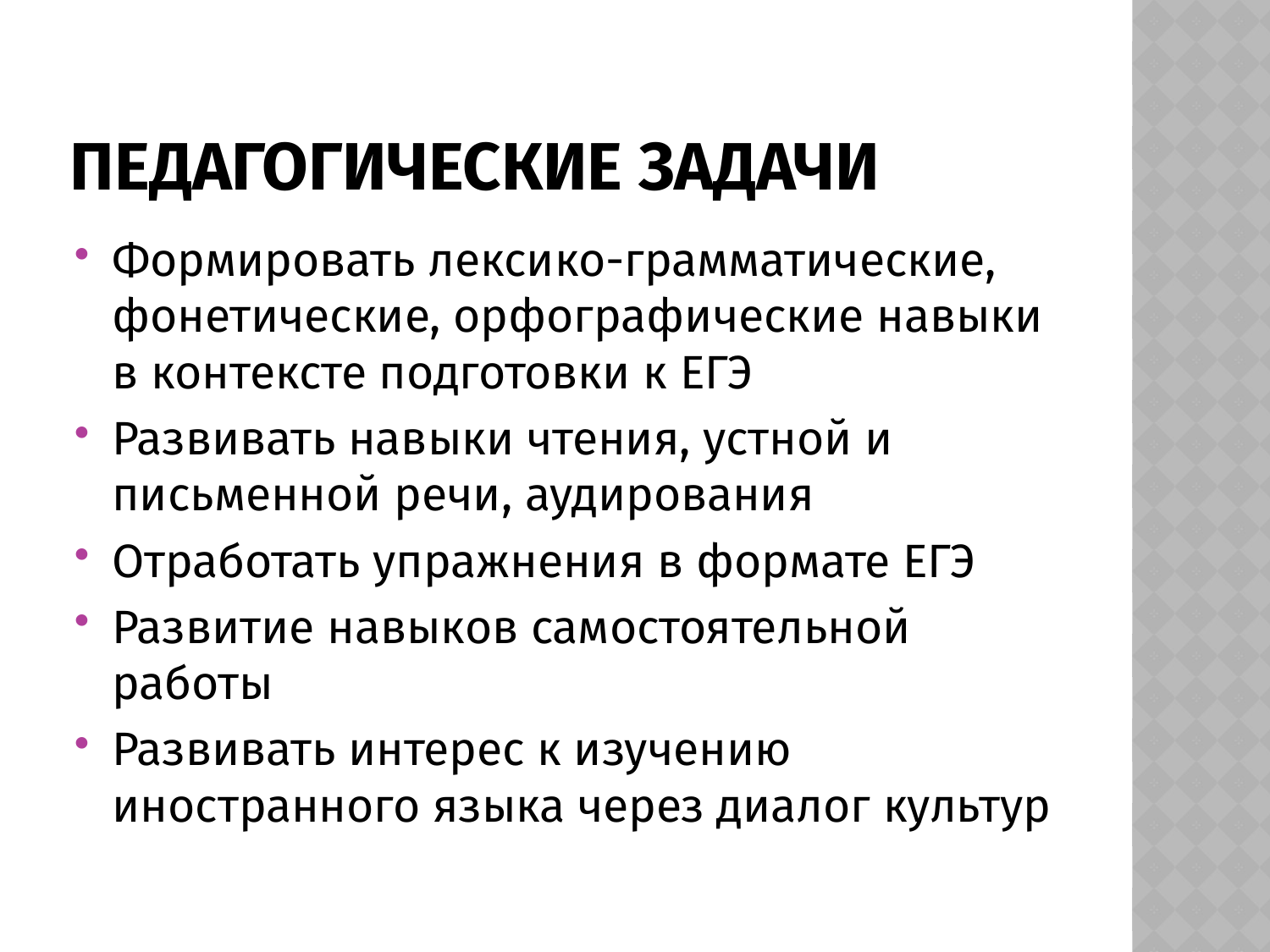

# Педагогические задачи
Формировать лексико-грамматические, фонетические, орфографические навыки в контексте подготовки к ЕГЭ
Развивать навыки чтения, устной и письменной речи, аудирования
Отработать упражнения в формате ЕГЭ
Развитие навыков самостоятельной работы
Развивать интерес к изучению иностранного языка через диалог культур